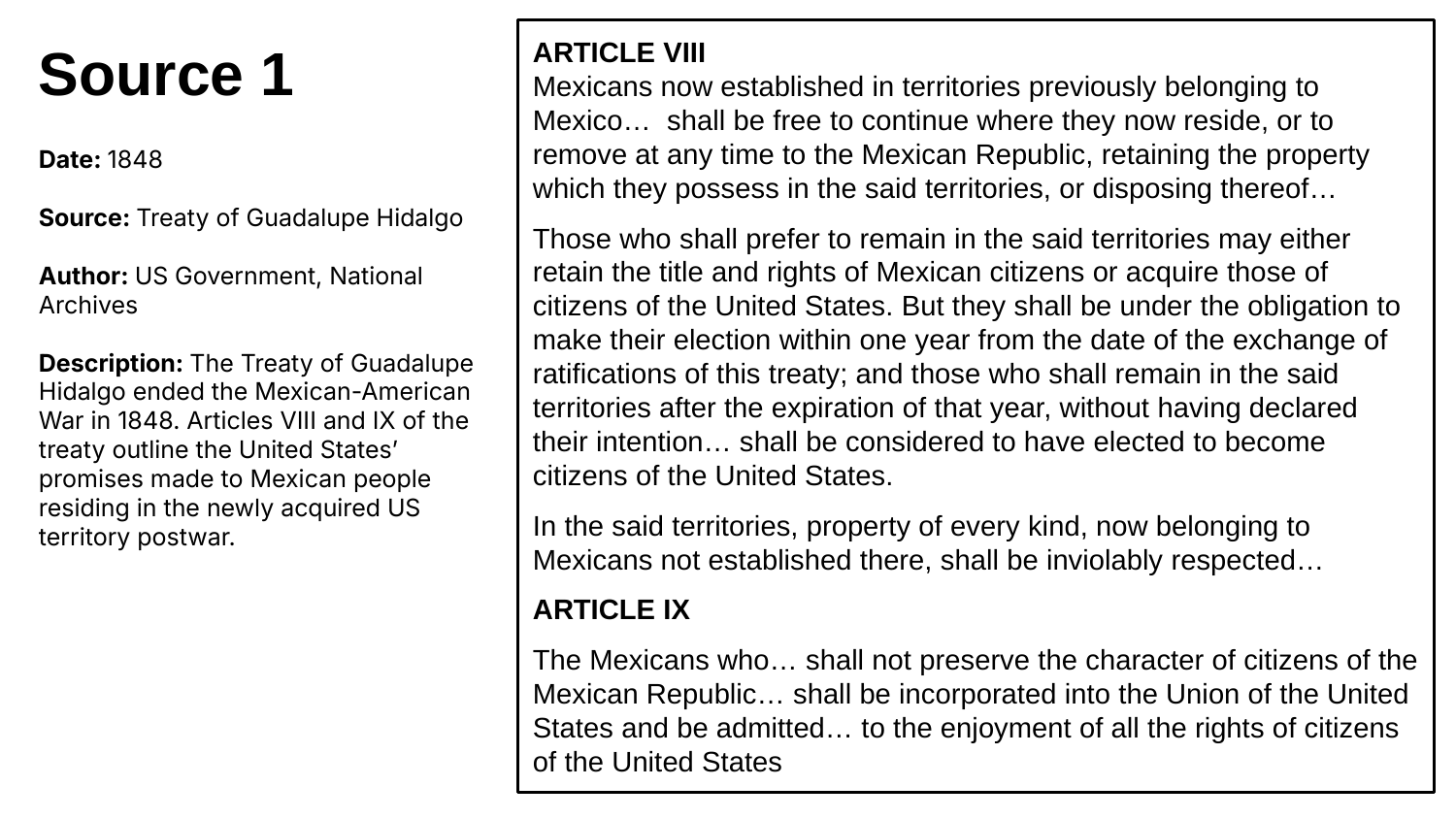

ARTICLE VIII
Mexicans now established in territories previously belonging to Mexico…  shall be free to continue where they now reside, or to remove at any time to the Mexican Republic, retaining the property which they possess in the said territories, or disposing thereof…
Those who shall prefer to remain in the said territories may either retain the title and rights of Mexican citizens or acquire those of citizens of the United States. But they shall be under the obligation to make their election within one year from the date of the exchange of ratifications of this treaty; and those who shall remain in the said territories after the expiration of that year, without having declared their intention… shall be considered to have elected to become citizens of the United States.
In the said territories, property of every kind, now belonging to Mexicans not established there, shall be inviolably respected…
ARTICLE IX
The Mexicans who… shall not preserve the character of citizens of the Mexican Republic… shall be incorporated into the Union of the United States and be admitted… to the enjoyment of all the rights of citizens of the United States
Source 1

Date: 1848

Source: Treaty of Guadalupe Hidalgo

Author: US Government, National Archives

Description: The Treaty of Guadalupe Hidalgo ended the Mexican-American War in 1848. Articles VIII and IX of the treaty outline the United States’ promises made to Mexican people residing in the newly acquired US territory postwar.